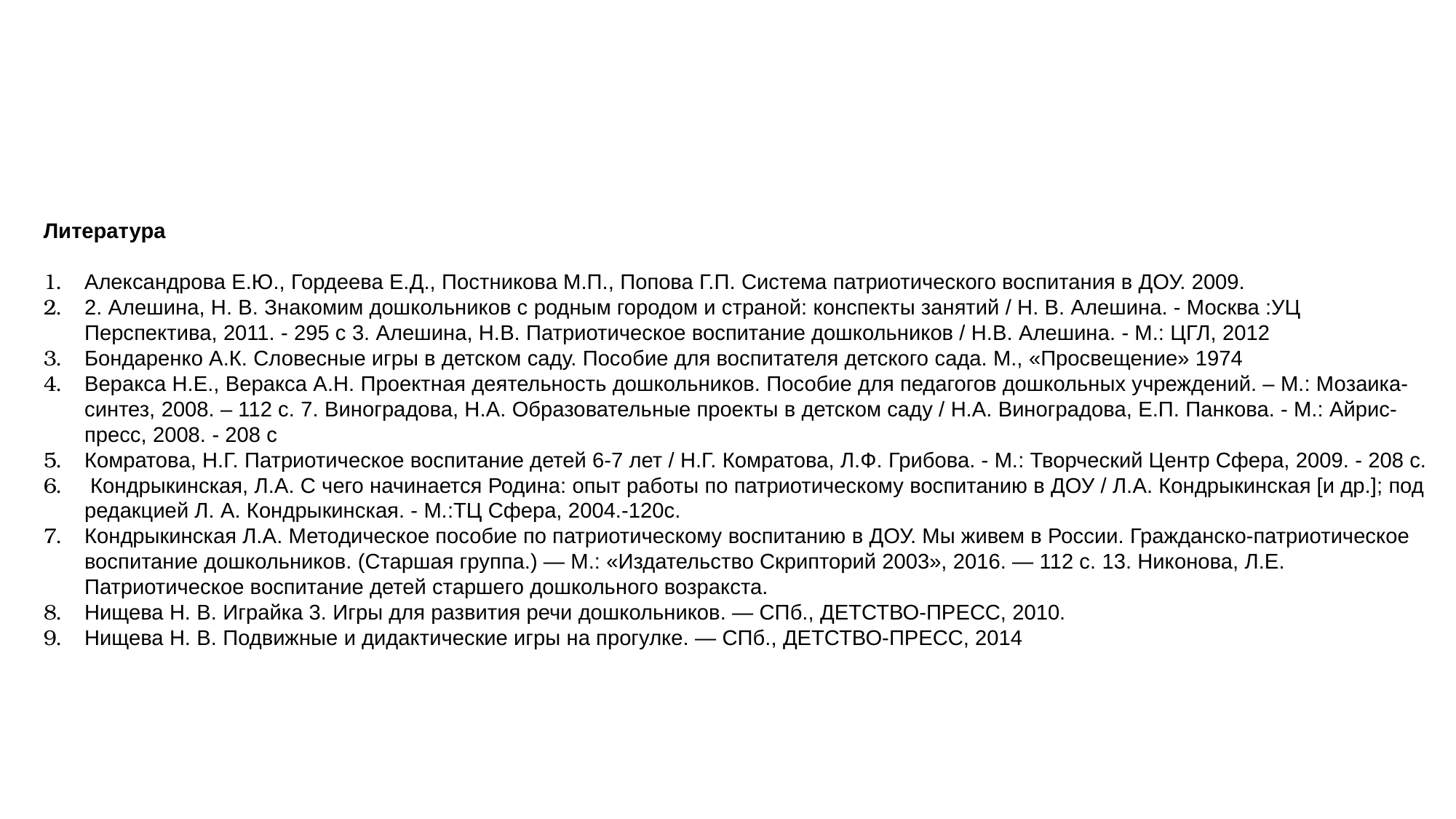

Литература

Александрова Е.Ю., Гордеева Е.Д., Постникова М.П., Попова Г.П. Система патриотического воспитания в ДОУ. 2009.
2. Алешина, Н. В. Знакомим дошкольников с родным городом и страной: конспекты занятий / Н. В. Алешина. - Москва :УЦ Перспектива, 2011. - 295 с 3. Алешина, Н.В. Патриотическое воспитание дошкольников / Н.В. Алешина. - М.: ЦГЛ, 2012
Бондаренко А.К. Словесные игры в детском саду. Пособие для воспитателя детского сада. М., «Просвещение» 1974
Веракса Н.Е., Веракса А.Н. Проектная деятельность дошкольников. Пособие для педагогов дошкольных учреждений. – М.: Мозаика-синтез, 2008. – 112 с. 7. Виноградова, Н.А. Образовательные проекты в детском саду / Н.А. Виноградова, Е.П. Панкова. - М.: Айрис-пресс, 2008. - 208 с
Комратова, Н.Г. Патриотическое воспитание детей 6-7 лет / Н.Г. Комратова, Л.Ф. Грибова. - М.: Творческий Центр Сфера, 2009. - 208 с.
 Кондрыкинская, Л.А. С чего начинается Родина: опыт работы по патриотическому воспитанию в ДОУ / Л.А. Кондрыкинская [и др.]; под редакцией Л. А. Кондрыкинская. - М.:ТЦ Сфера, 2004.-120с.
Кондрыкинская Л.А. Методическое пособие по патриотическому воспитанию в ДОУ. Мы живем в России. Гражданско-патриотическое воспитание дошкольников. (Старшая группа.) — М.: «Издательство Скрипторий 2003», 2016. — 112 с. 13. Никонова, Л.Е. Патриотическое воспитание детей старшего дошкольного возракста.
Нищева Н. В. Играйка 3. Игры для развития речи дошкольников. — СПб., ДЕТСТВО-ПРЕСС, 2010.
Нищева Н. В. Подвижные и дидактические игры на прогулке. — СПб., ДЕТСТВО-ПРЕСС, 2014